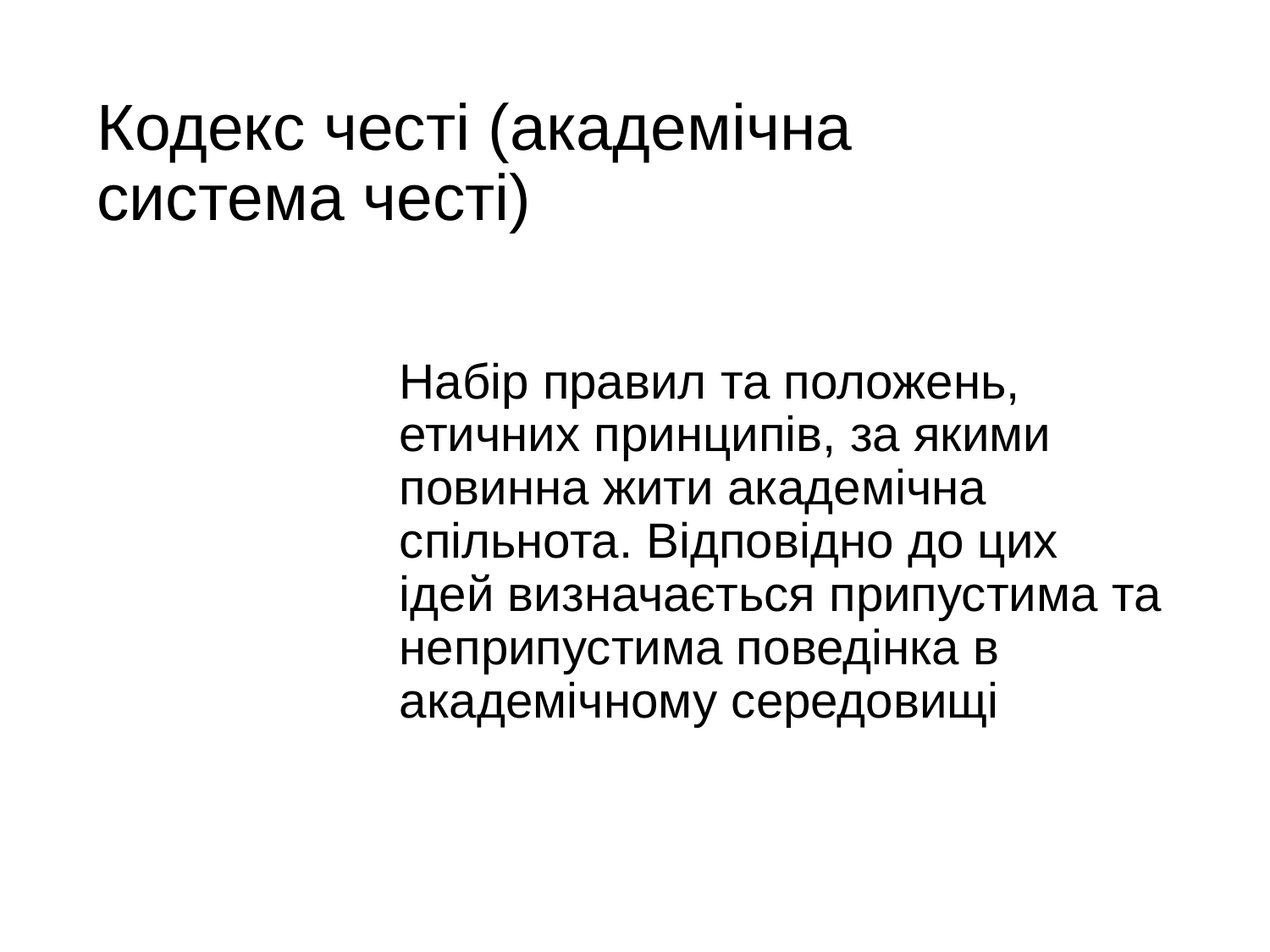

# Кодекс честі (академічна система честі)
Набір правил та положень, етичних принципів, за якими повинна жити академічна спільнота. Відповідно до цих ідей визначається припустима та неприпустима поведінка в академічному середовищі